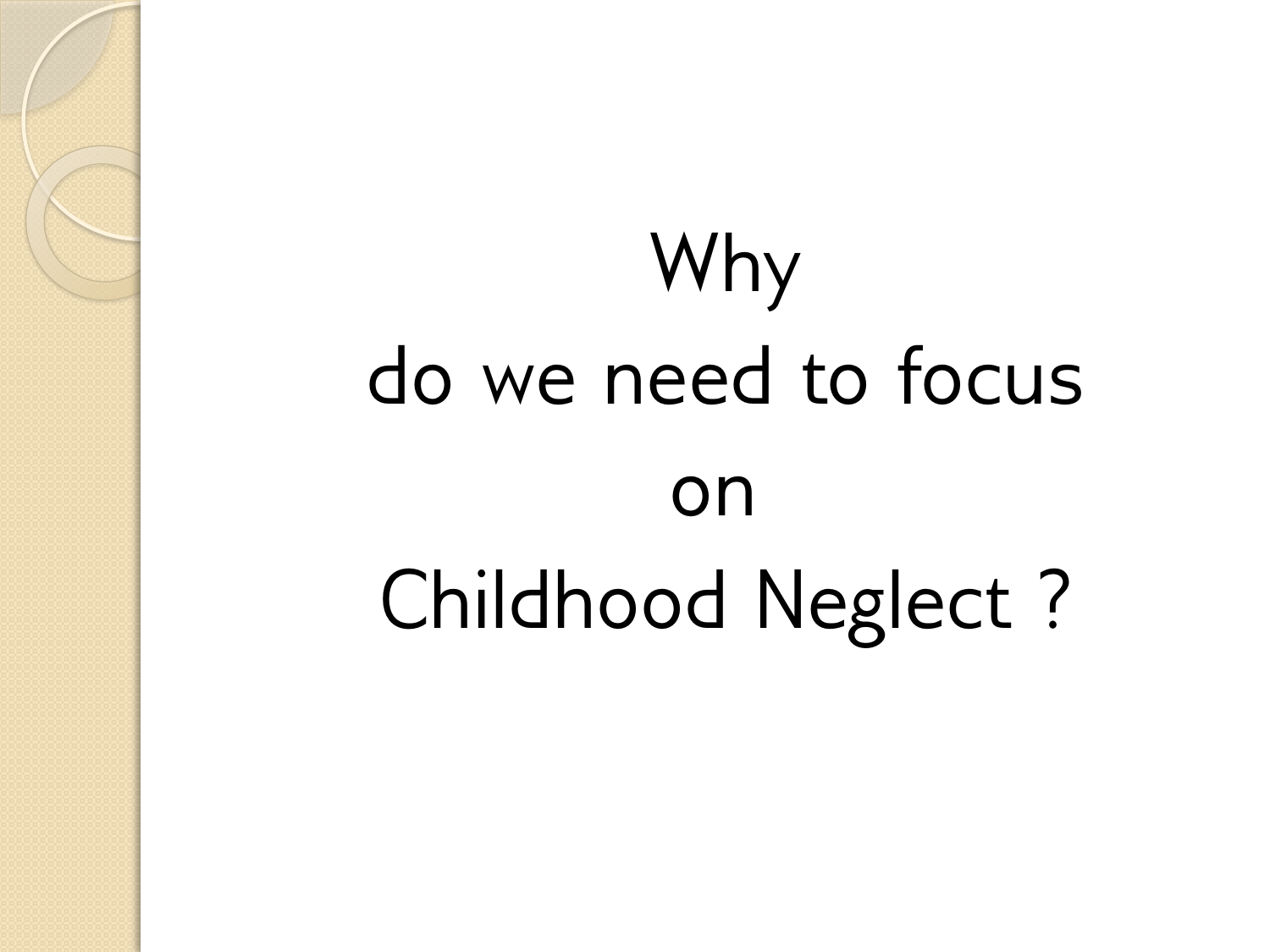

#
Why
 do we need to focus
on
Childhood Neglect ?